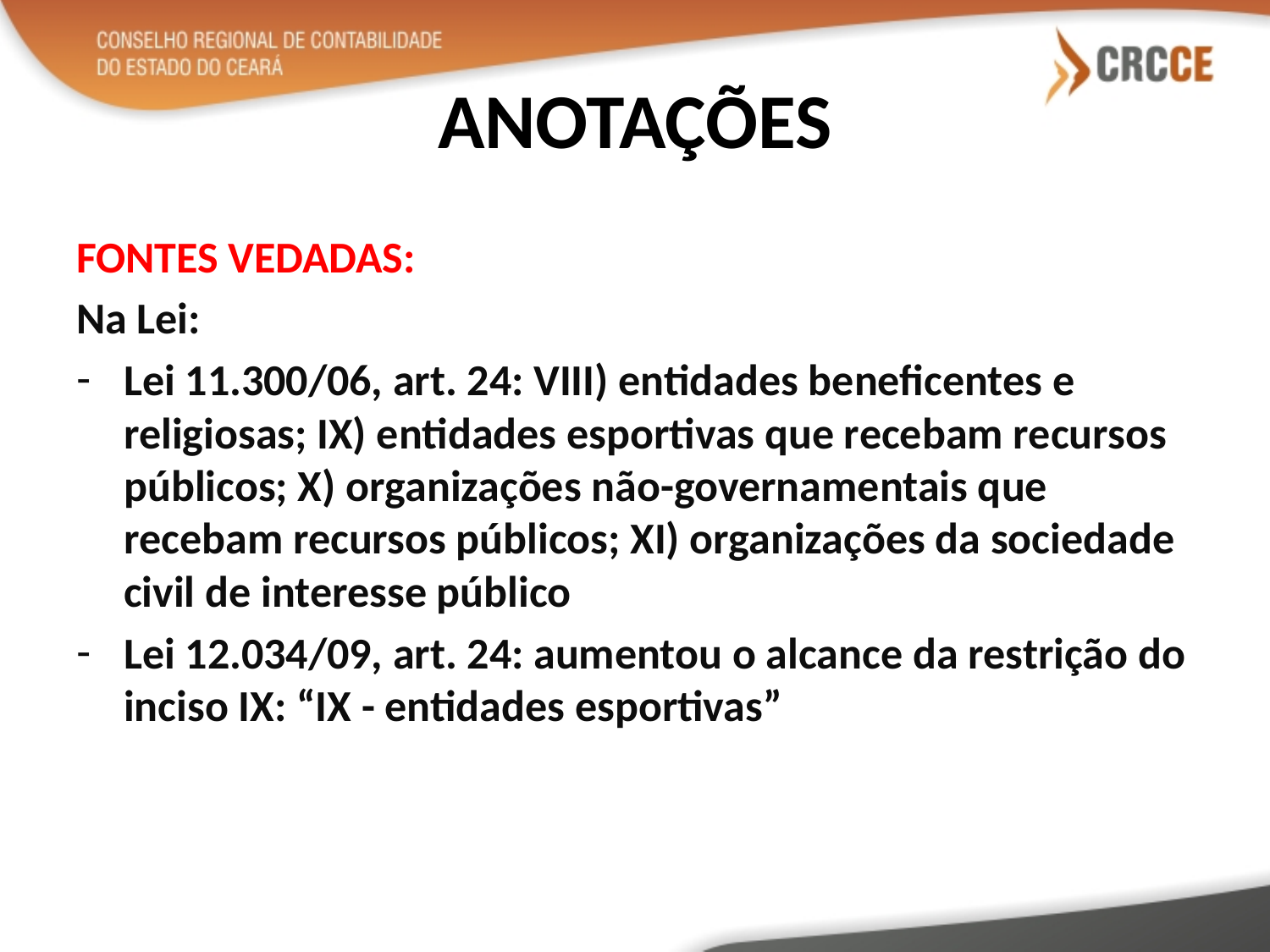

# ANOTAÇÕES
FONTES VEDADAS:
Na Lei:
Lei 11.300/06, art. 24: VIII) entidades beneficentes e religiosas; IX) entidades esportivas que recebam recursos públicos; X) organizações não-governamentais que recebam recursos públicos; XI) organizações da sociedade civil de interesse público
Lei 12.034/09, art. 24: aumentou o alcance da restrição do inciso IX: “IX - entidades esportivas”